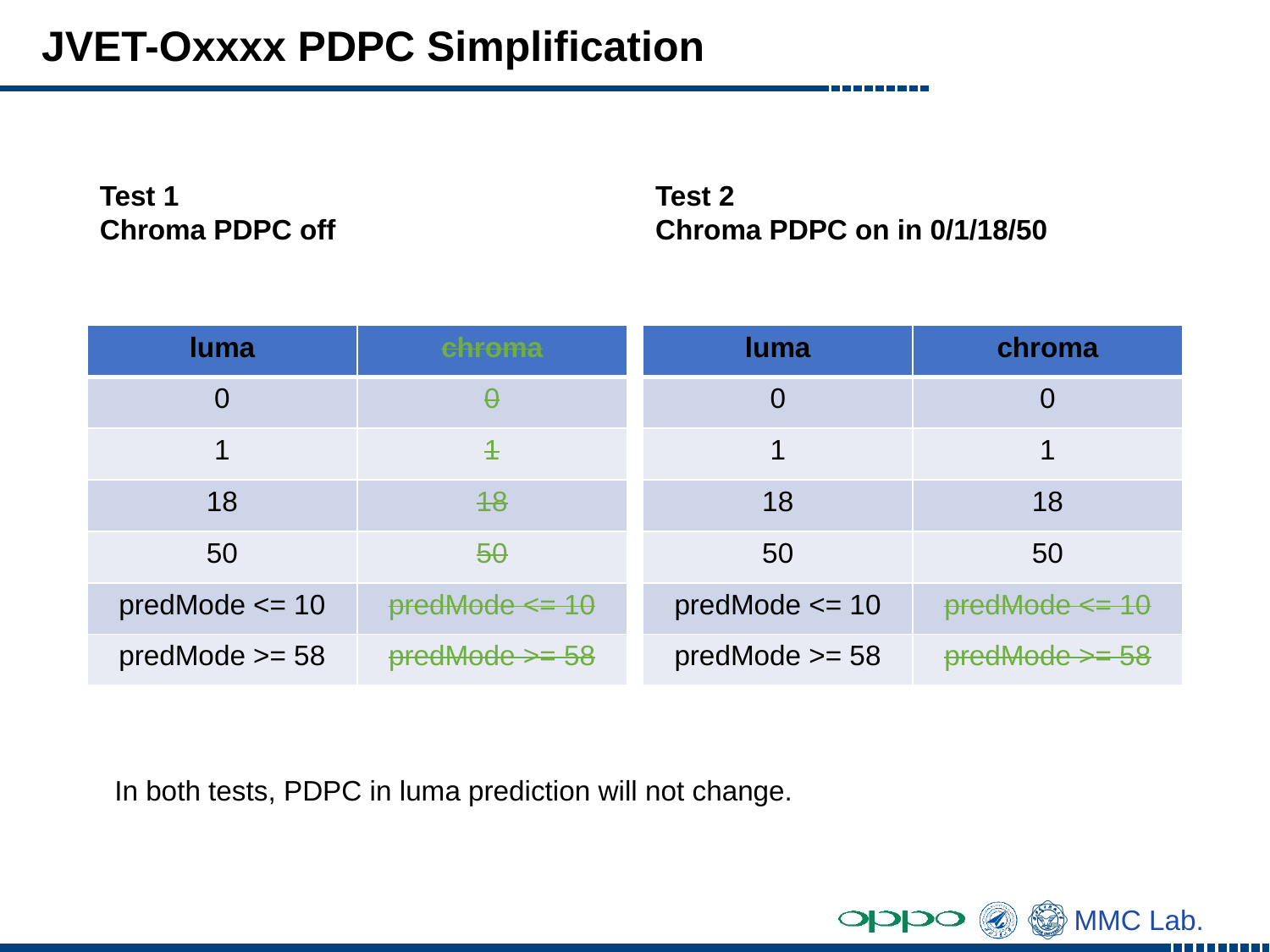

# JVET-Oxxxx PDPC Simplification

Test 1
Chroma PDPC off
Test 2
Chroma PDPC on in 0/1/18/50
| luma | chroma |
| --- | --- |
| 0 | 0 |
| 1 | 1 |
| 18 | 18 |
| 50 | 50 |
| predMode <= 10 | predMode <= 10 |
| predMode >= 58 | predMode >= 58 |
| luma | chroma |
| --- | --- |
| 0 | 0 |
| 1 | 1 |
| 18 | 18 |
| 50 | 50 |
| predMode <= 10 | predMode <= 10 |
| predMode >= 58 | predMode >= 58 |
In both tests, PDPC in luma prediction will not change.